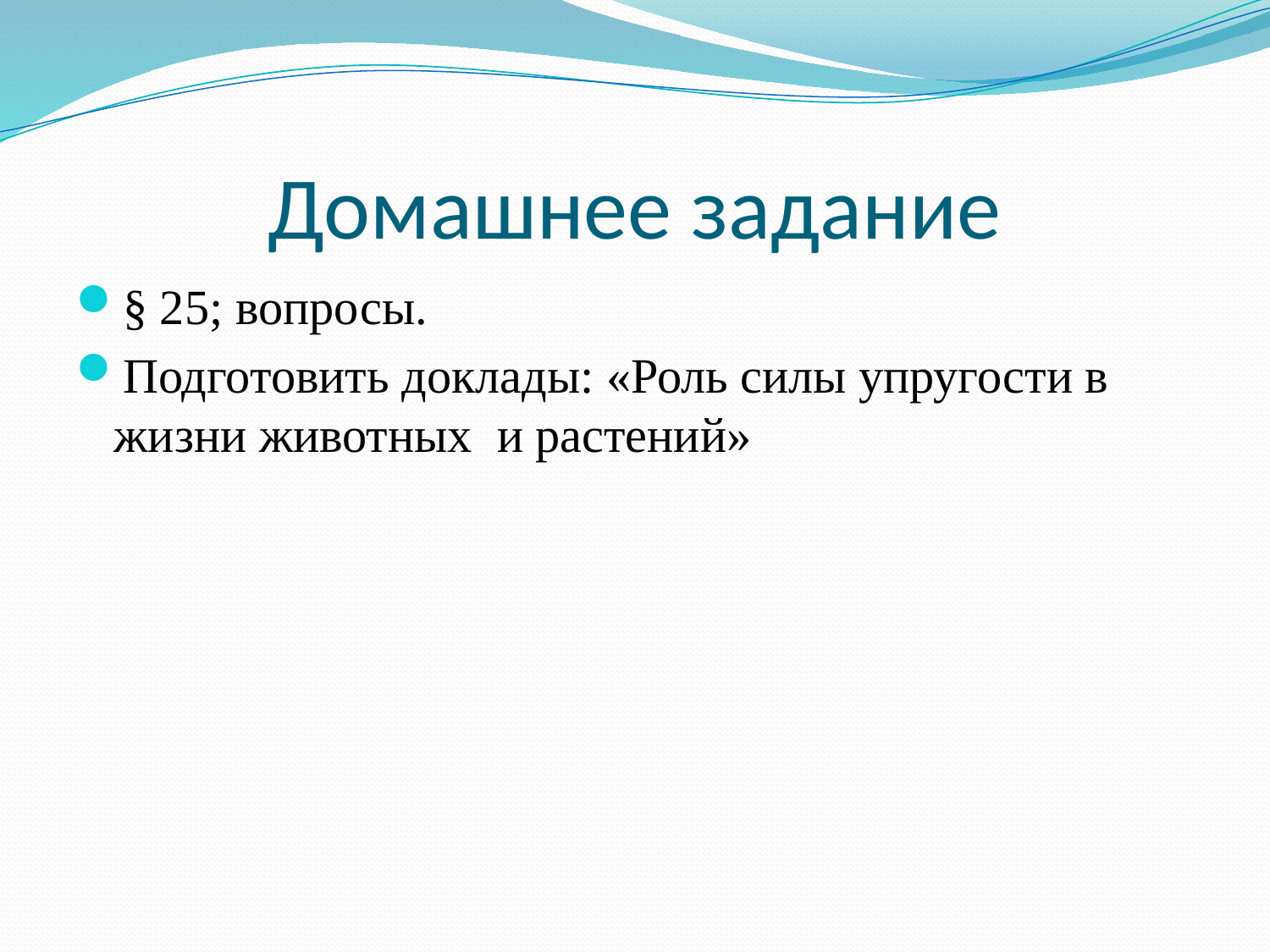

# Домашнее задание
§ 25; вопросы.
Подготовить доклады: «Роль силы упругости в жизни животных  и растений»